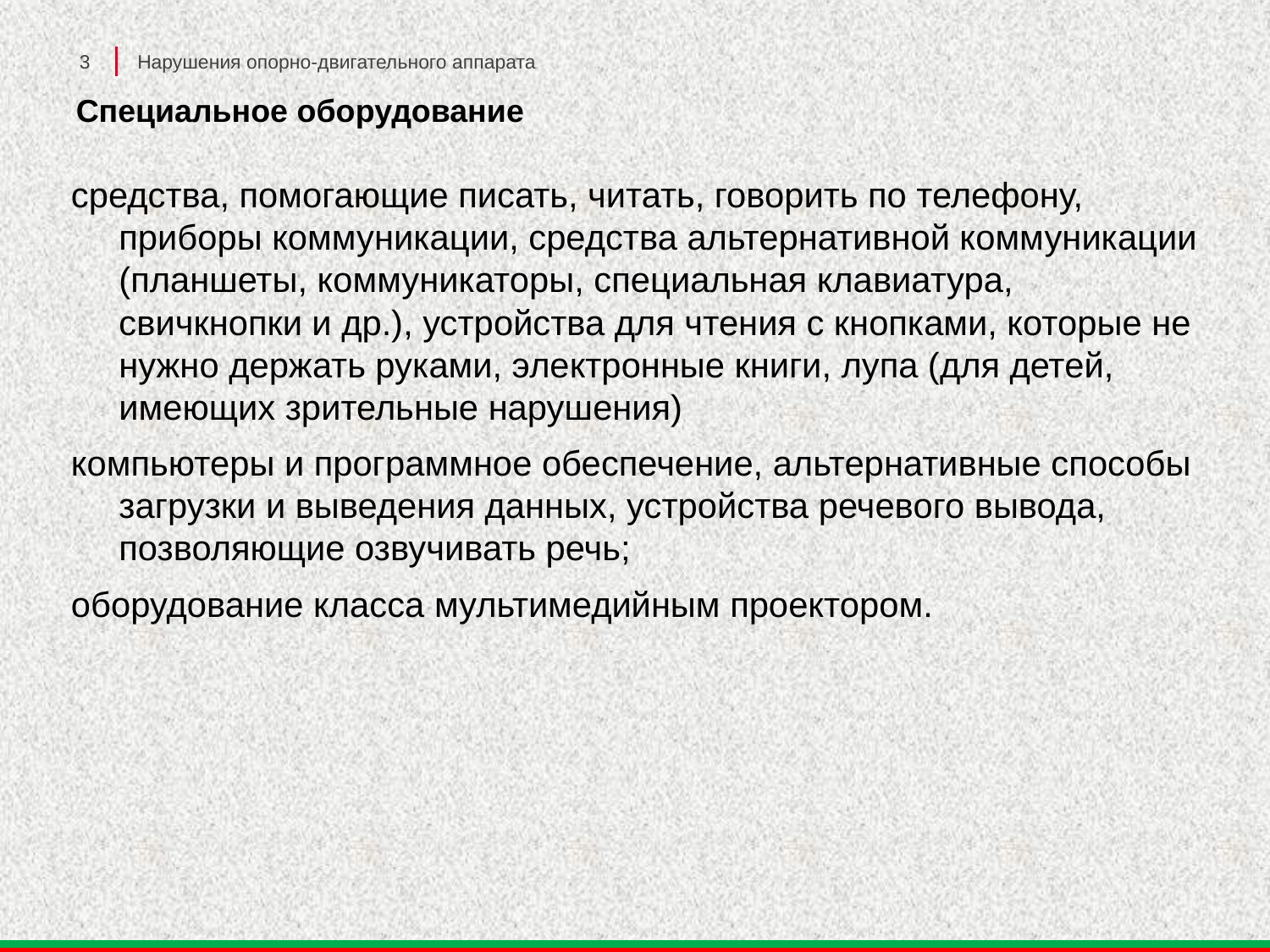

3
Нарушения опорно-двигательного аппарата
# Специальное оборудование
средства, помогающие писать, читать, говорить по телефону, приборы коммуникации, средства альтернативной коммуникации (планшеты, коммуникаторы, специальная клавиатура, свичкнопки и др.), устройства для чтения с кнопками, которые не нужно держать руками, электронные книги, лупа (для детей, имеющих зрительные нарушения)
компьютеры и программное обеспечение, альтернативные способы загрузки и выведения данных, устройства речевого вывода, позволяющие озвучивать речь;
оборудование класса мультимедийным проектором.